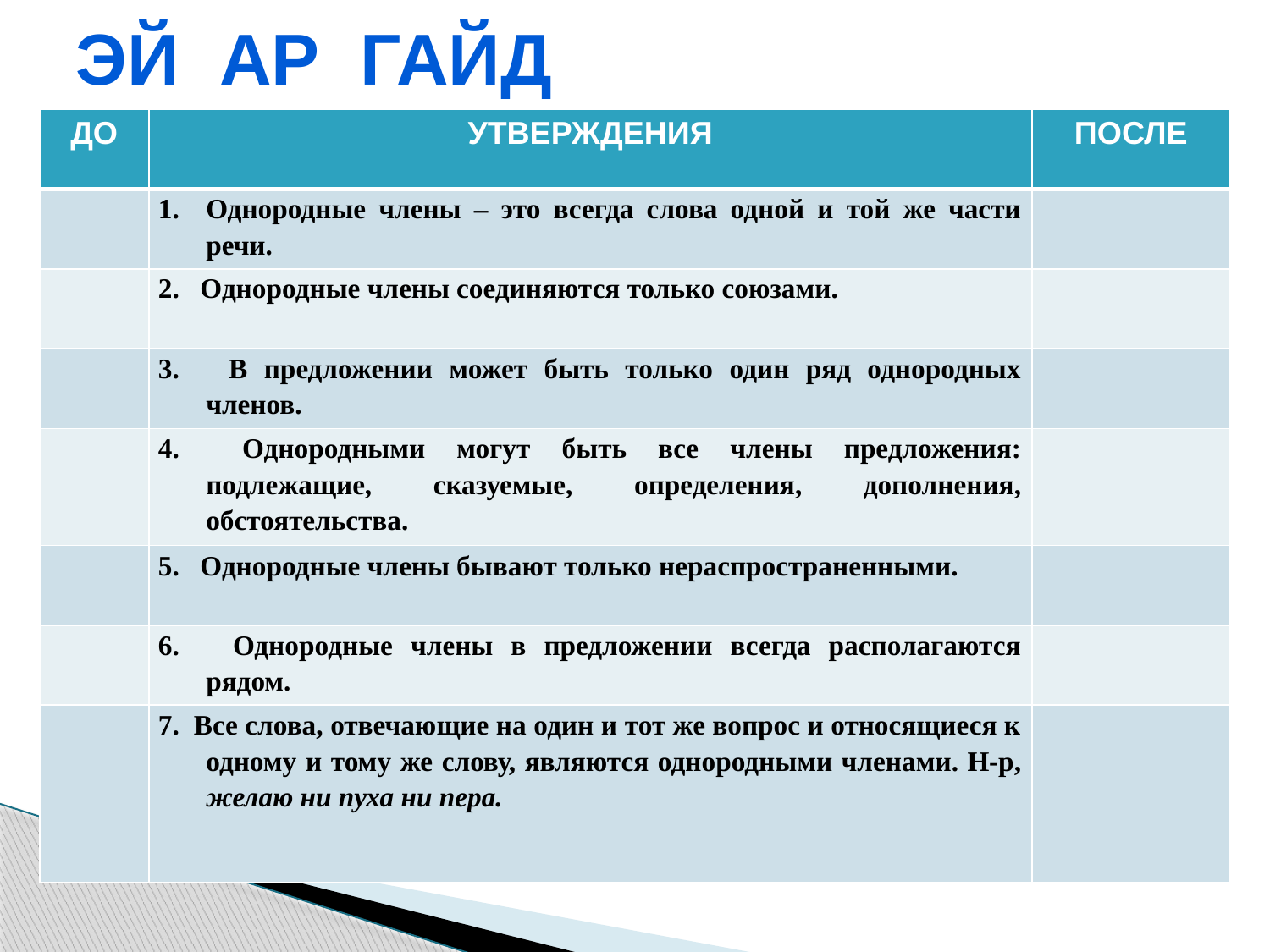

# ЭЙ  АР  ГАЙД
| ДО | УТВЕРЖДЕНИЯ | ПОСЛЕ |
| --- | --- | --- |
|  | Однородные члены – это всегда слова одной и той же части речи. |  |
|  | 2. Однородные члены соединяются только союзами. |  |
|  | 3. В предложении может быть только один ряд однородных членов. |  |
|  | 4. Однородными могут быть все члены предложения: подлежащие, сказуемые, определения, дополнения, обстоятельства. |  |
|  | 5. Однородные члены бывают только нераспространенными. |  |
|  | 6. Однородные члены в предложении всегда располагаются рядом. |  |
|  | 7. Все слова, отвечающие на один и тот же вопрос и относящиеся к одному и тому же слову, являются однородными членами. Н-р, желаю ни пуха ни пера. |  |